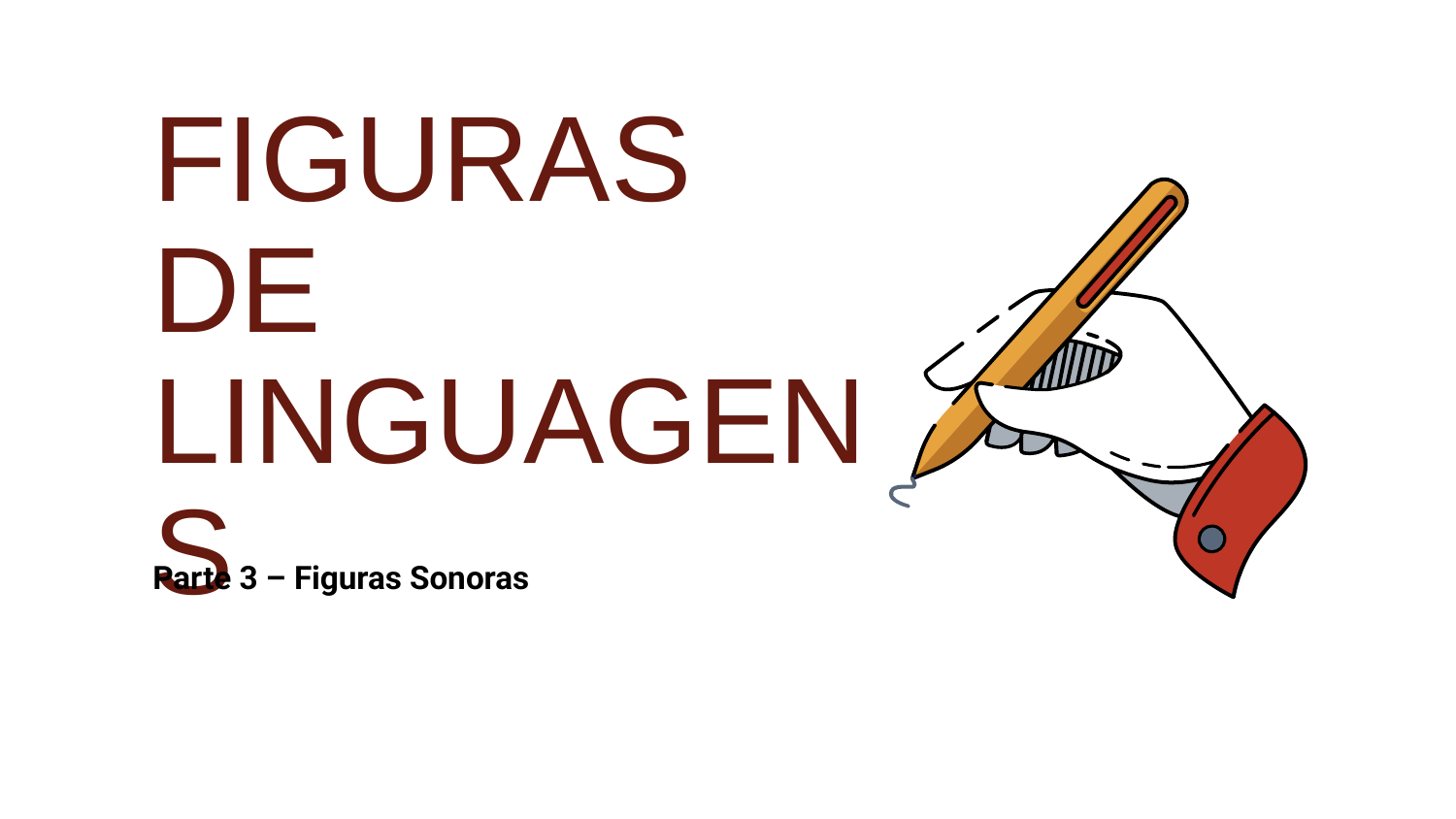

# FIGURAS DE LINGUAGENS
Parte 3 – Figuras Sonoras